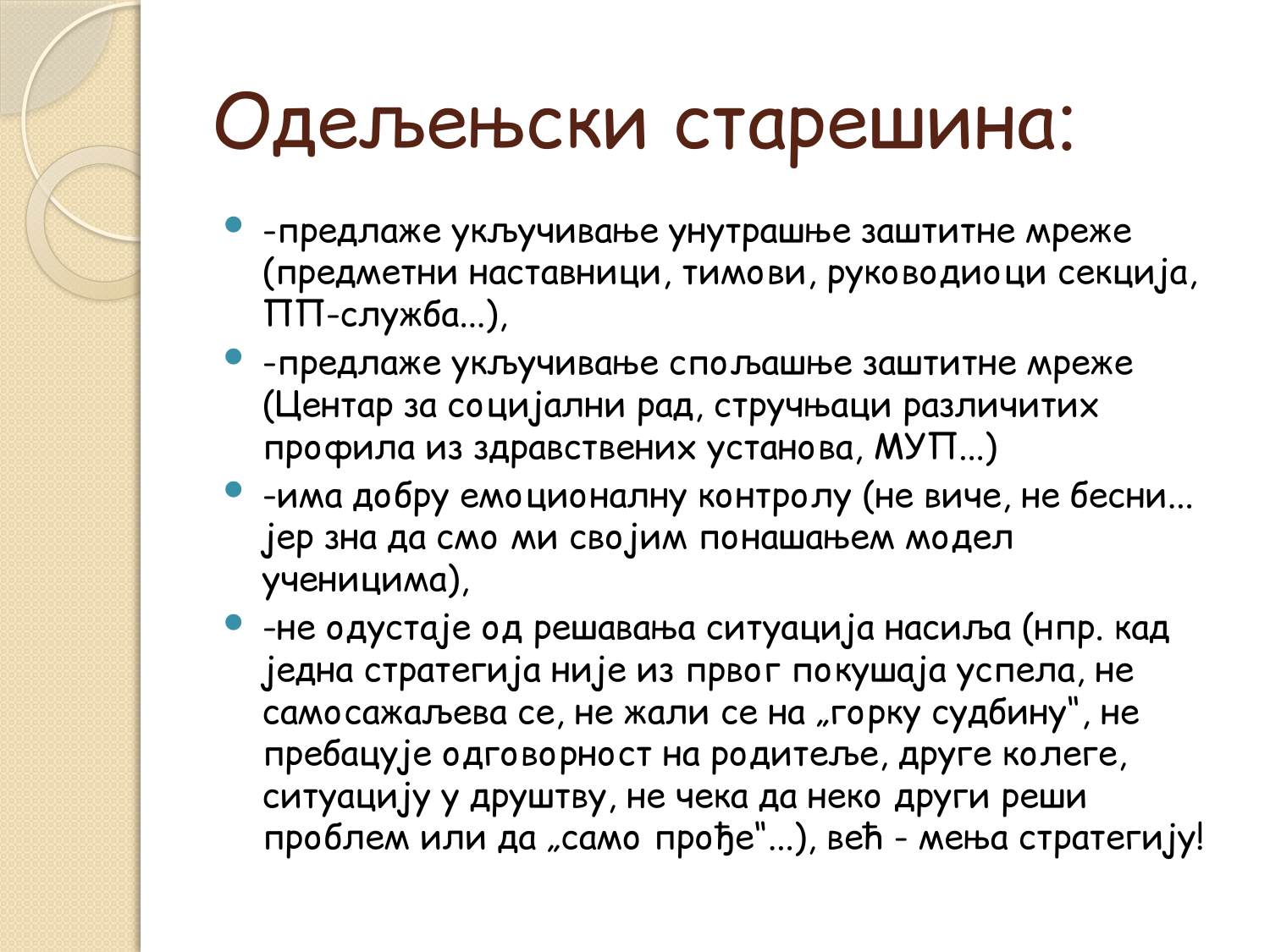

# Одељењски старешина:
-предлаже укључивање унутрашње заштитне мреже (предметни наставници, тимови, руководиоци секција, ПП-служба...),
-предлаже укључивање спољашње заштитне мреже (Центар за социјални рад, стручњаци различитих профила из здравствених установа, МУП...)
-има добру емоционалну контролу (не виче, не бесни... јер зна да смо ми својим понашањем модел ученицима),
-не одустаје од решавања ситуација насиља (нпр. кад једна стратегија није из првог покушаја успела, не самосажаљева се, не жали се на „горку судбину“, не пребацује одговорност на родитеље, друге колеге, ситуацију у друштву, не чека да неко други реши проблем или да „само прође“...), већ - мења стратегију!